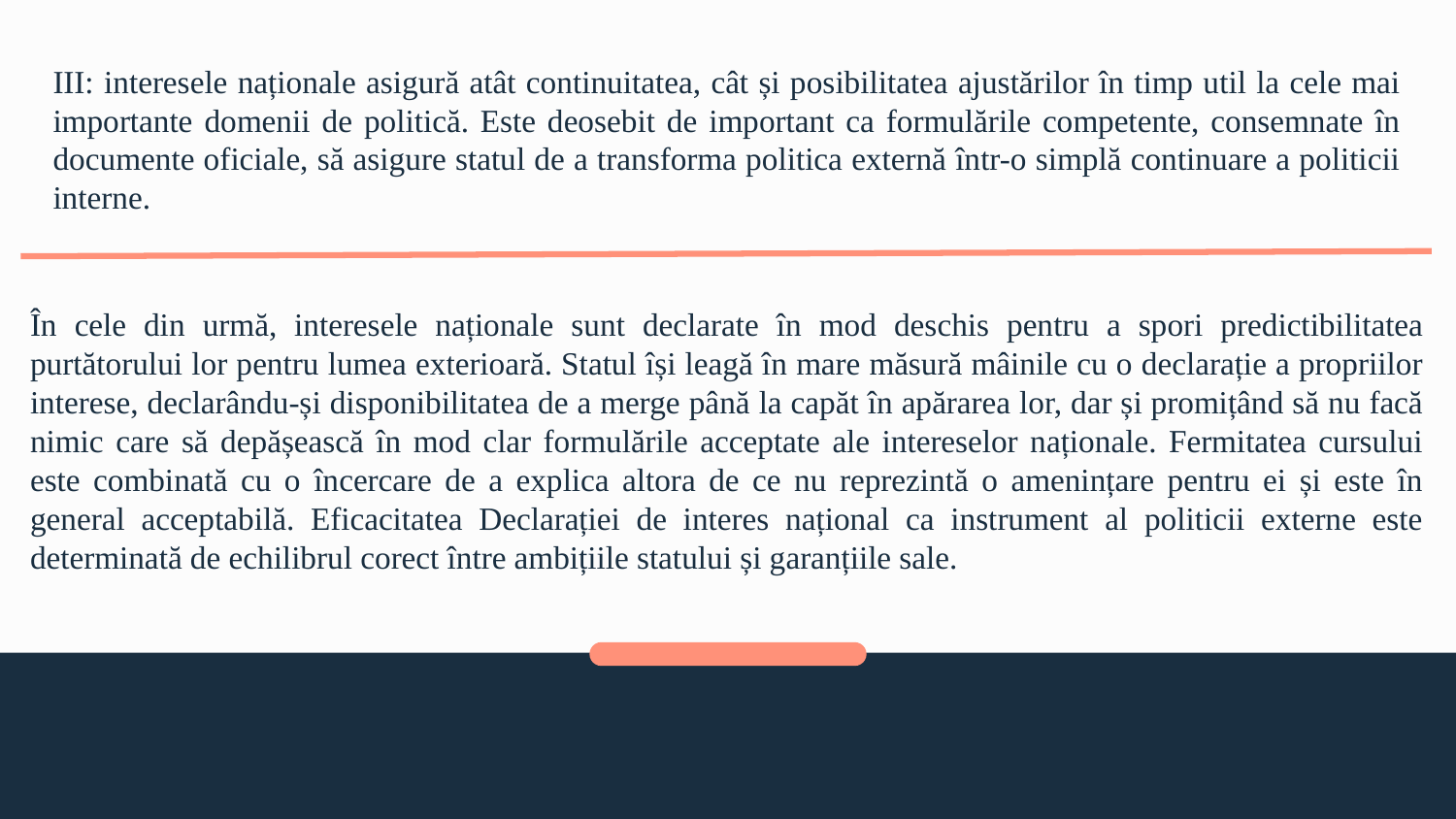

III: interesele naționale asigură atât continuitatea, cât și posibilitatea ajustărilor în timp util la cele mai importante domenii de politică. Este deosebit de important ca formulările competente, consemnate în documente oficiale, să asigure statul de a transforma politica externă într-o simplă continuare a politicii interne.
În cele din urmă, interesele naționale sunt declarate în mod deschis pentru a spori predictibilitatea purtătorului lor pentru lumea exterioară. Statul își leagă în mare măsură mâinile cu o declarație a propriilor interese, declarându-și disponibilitatea de a merge până la capăt în apărarea lor, dar și promițând să nu facă nimic care să depășească în mod clar formulările acceptate ale intereselor naționale. Fermitatea cursului este combinată cu o încercare de a explica altora de ce nu reprezintă o amenințare pentru ei și este în general acceptabilă. Eficacitatea Declarației de interes național ca instrument al politicii externe este determinată de echilibrul corect între ambițiile statului și garanțiile sale.